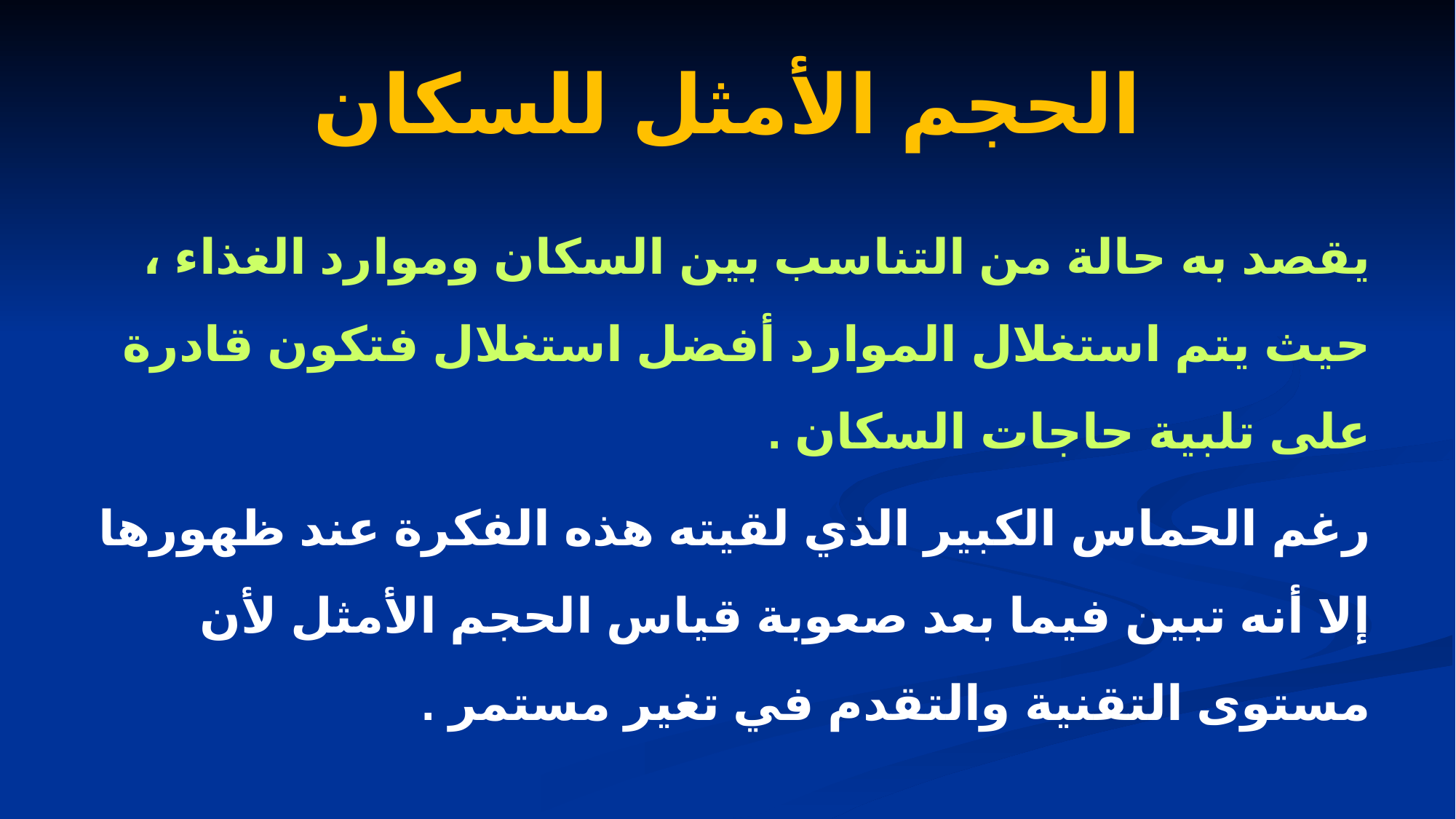

# الحجم الأمثل للسكان
يقصد به حالة من التناسب بين السكان وموارد الغذاء ، حيث يتم استغلال الموارد أفضل استغلال فتكون قادرة على تلبية حاجات السكان .
رغم الحماس الكبير الذي لقيته هذه الفكرة عند ظهورها إلا أنه تبين فيما بعد صعوبة قياس الحجم الأمثل لأن مستوى التقنية والتقدم في تغير مستمر .